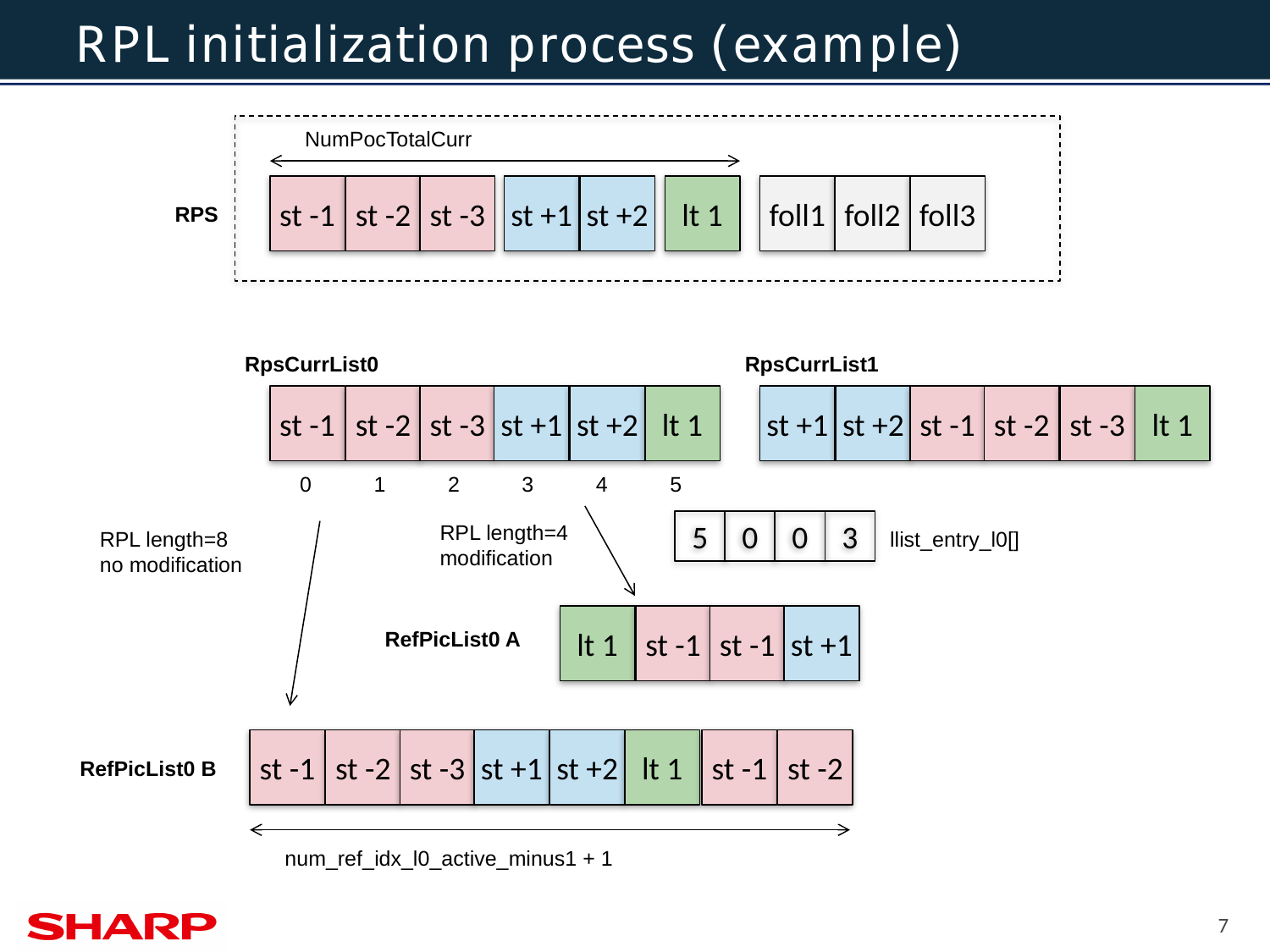

# RPL initialization process (example)

NumPocTotalCurr
st -1
st -2
st -3
st +1
st +2
lt 1
foll1
foll2
foll3
RPS
RpsCurrList0
RpsCurrList1
st -1
st -2
st -3
st +1
st +2
lt 1
st +1
st +2
st -1
st -2
st -3
lt 1
0
1
2
3
4
5
5
0
0
3
RPL length=4
modification
RPL length=8
no modification
llist_entry_l0[]
lt 1
st -1
st -1
st +1
RefPicList0 A
st -1
st -2
st -3
st +1
st +2
lt 1
st -1
st -2
RefPicList0 B
num_ref_idx_l0_active_minus1 + 1
7